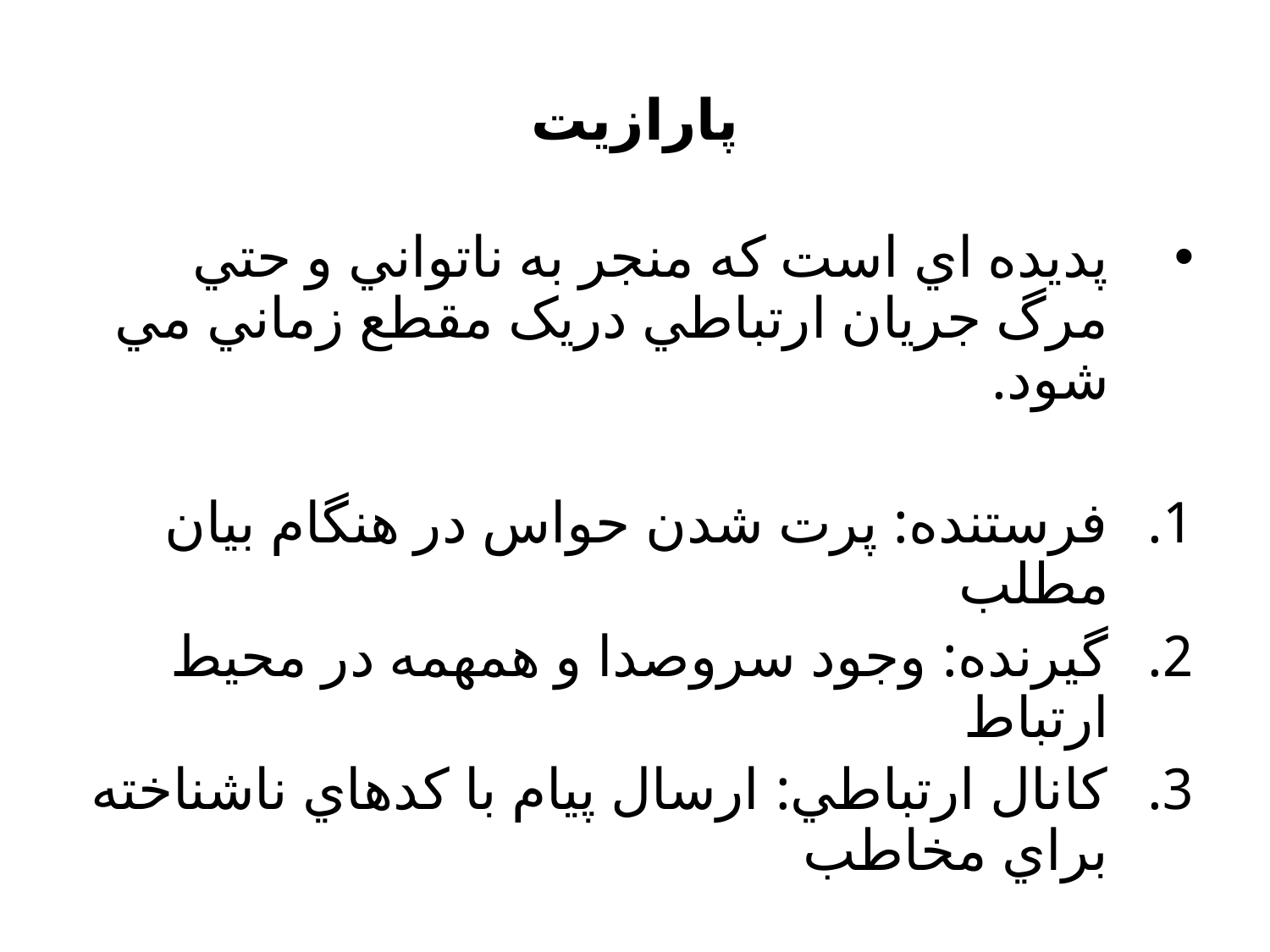

# پارازيت
پديده اي است که منجر به ناتواني و حتي مرگ جريان ارتباطي دريک مقطع زماني مي شود.

فرستنده: پرت شدن حواس در هنگام بيان مطلب
گيرنده: وجود سروصدا و همهمه در محيط ارتباط
کانال ارتباطي: ارسال پيام با کدهاي ناشناخته براي مخاطب